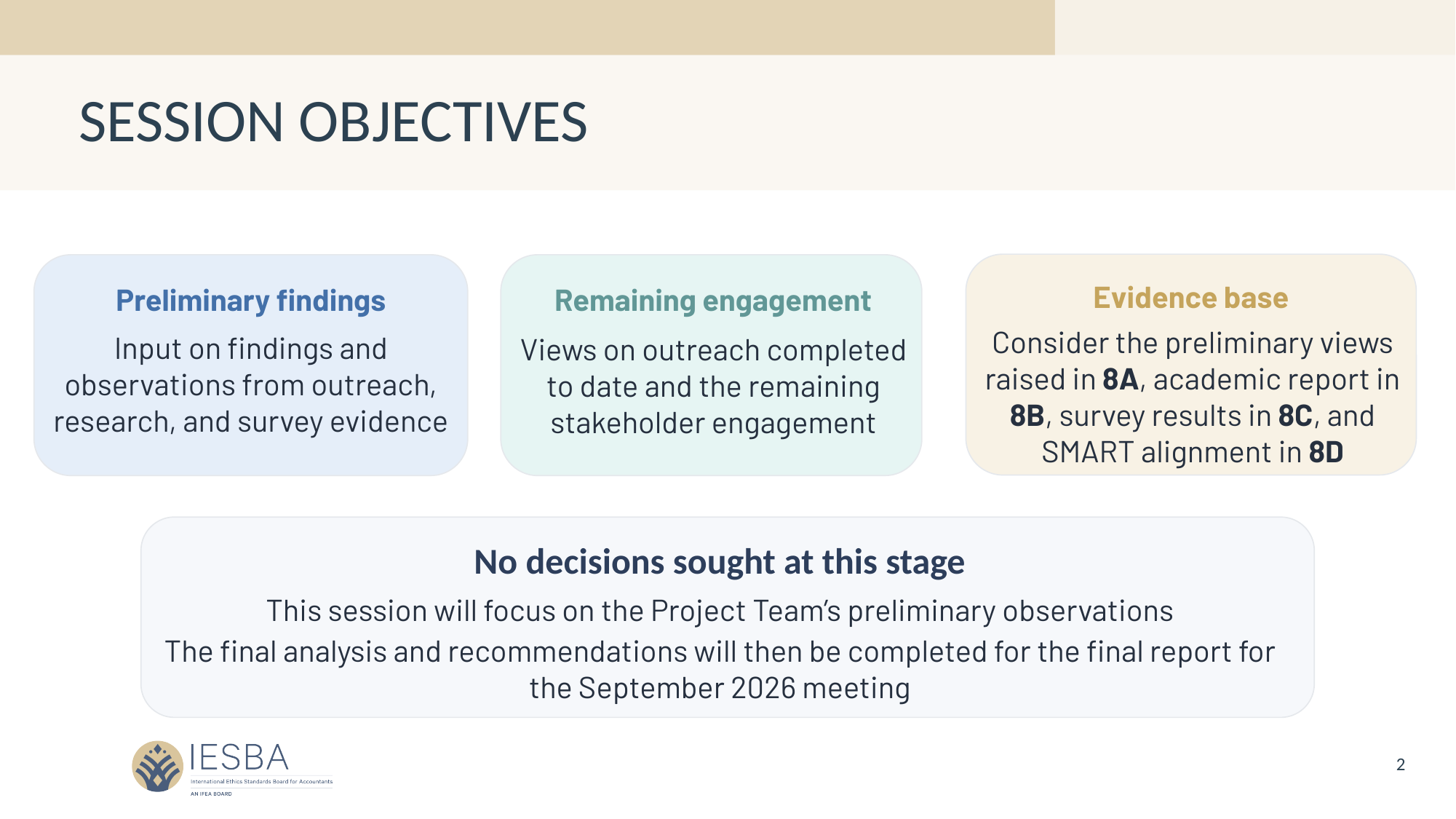

# SESSION OBJECTIVES

Evidence base
Preliminary findings
Remaining engagement
Consider the preliminary views raised in 8A, academic report in 8B, survey results in 8C, and SMART alignment in 8D
Input on findings and observations from outreach, research, and survey evidence
Views on outreach completed to date and the remaining stakeholder engagement

No decisions sought at this stage
This session will focus on the Project Team’s preliminary observations
The final analysis and recommendations will then be completed for the final report for the September 2026 meeting
2